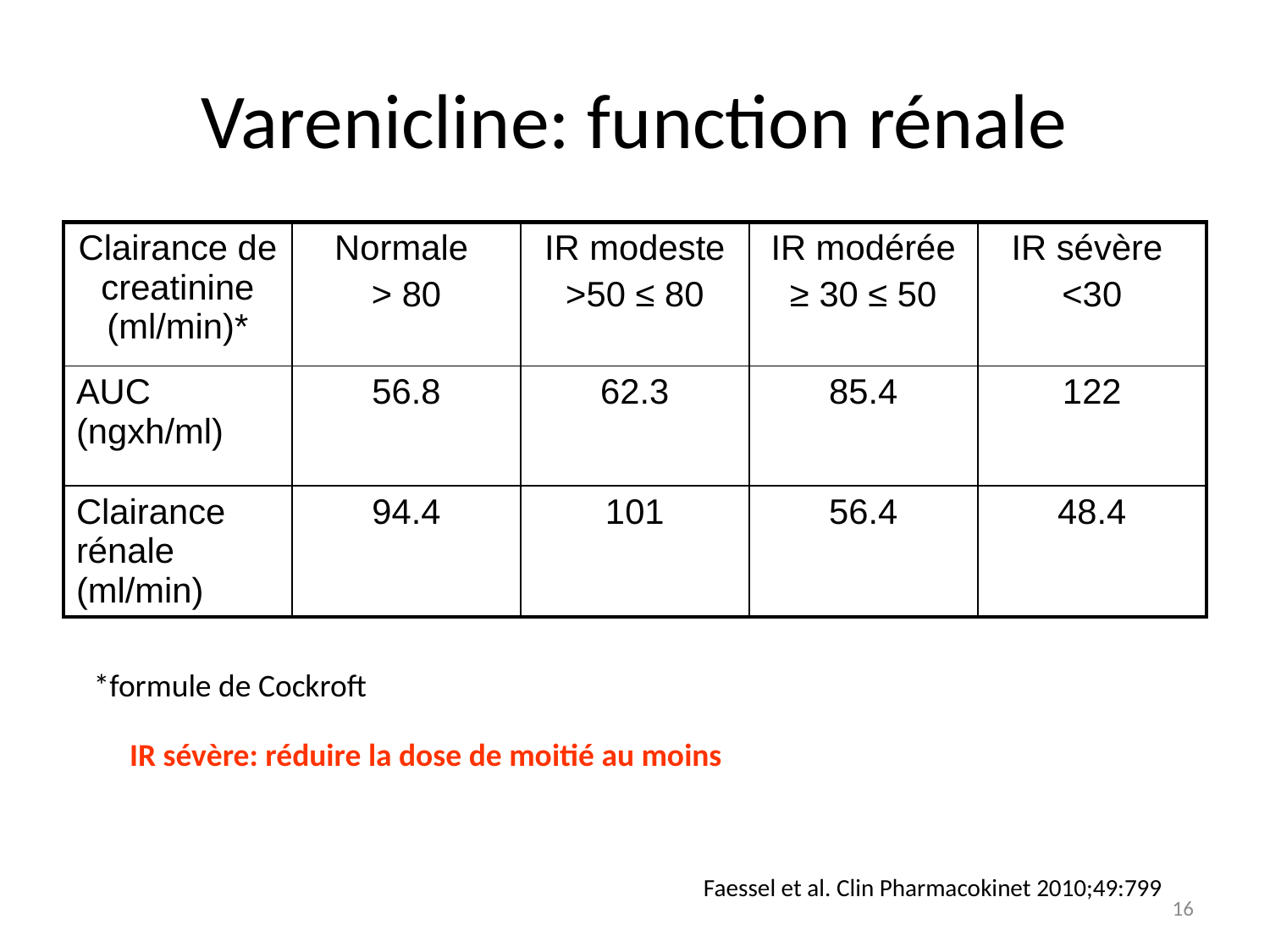

# Varenicline: function rénale
| Clairance de creatinine (ml/min)\* | Normale > 80 | IR modeste >50 ≤ 80 | IR modérée ≥ 30 ≤ 50 | IR sévère <30 |
| --- | --- | --- | --- | --- |
| AUC (ngxh/ml) | 56.8 | 62.3 | 85.4 | 122 |
| Clairance rénale (ml/min) | 94.4 | 101 | 56.4 | 48.4 |
*formule de Cockroft
IR sévère: réduire la dose de moitié au moins
Faessel et al. Clin Pharmacokinet 2010;49:799
16